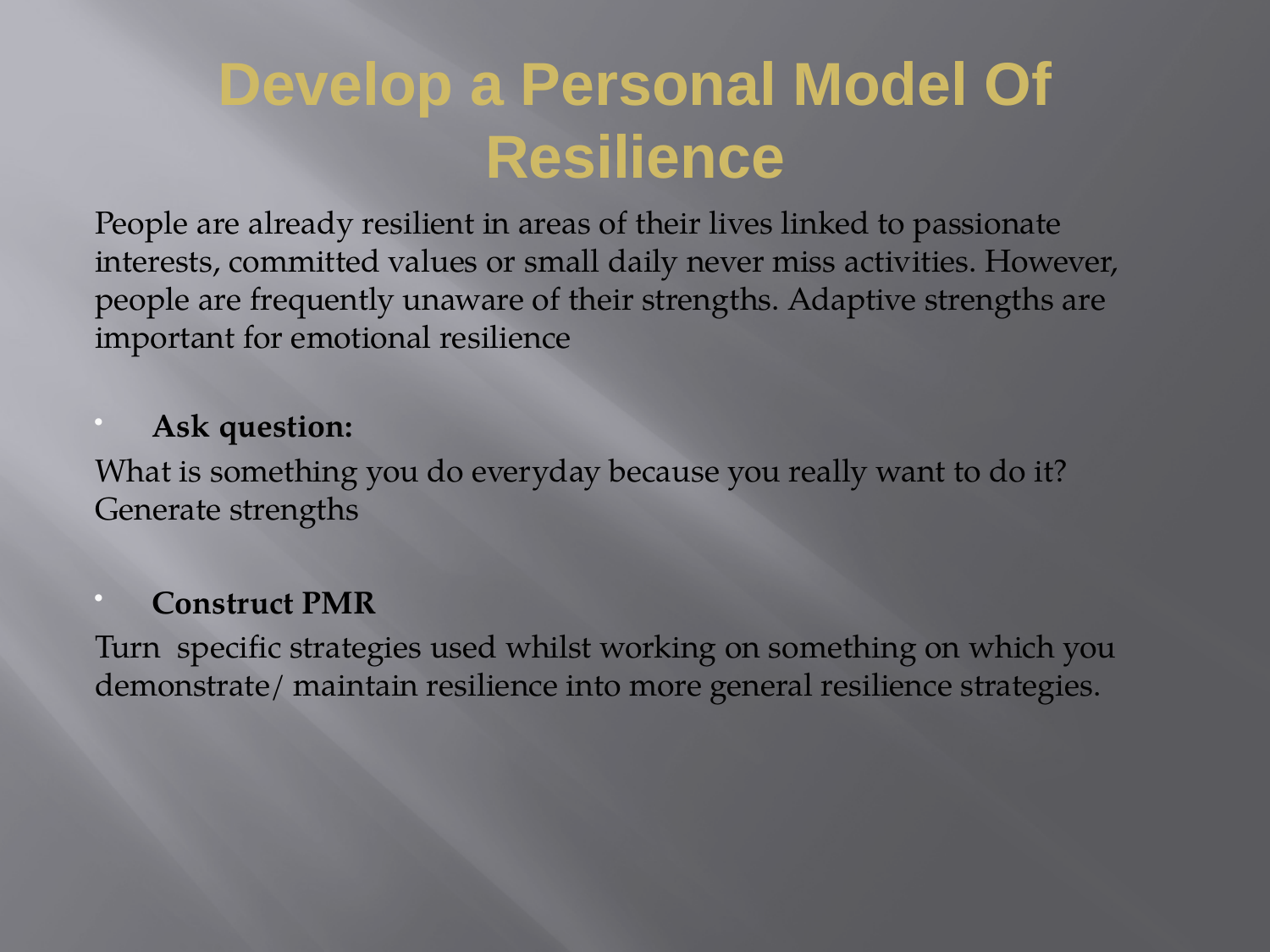

# Develop a Personal Model Of Resilience
People are already resilient in areas of their lives linked to passionate interests, committed values or small daily never miss activities. However, people are frequently unaware of their strengths. Adaptive strengths are important for emotional resilience

Ask question:
What is something you do everyday because you really want to do it? Generate strengths

Construct PMR
Turn  specific strategies used whilst working on something on which you demonstrate/ maintain resilience into more general resilience strategies.